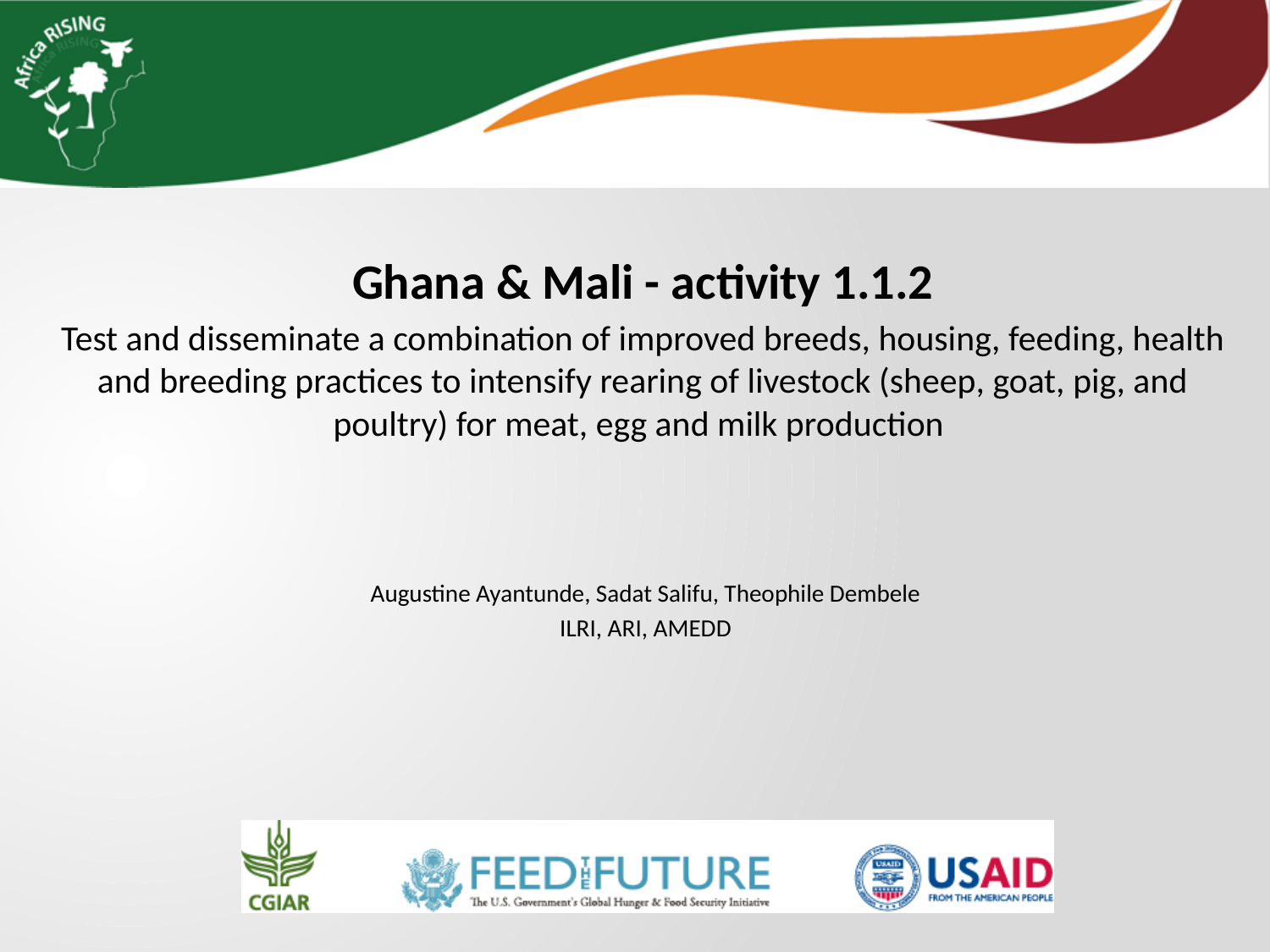

Ghana & Mali - activity 1.1.2
Test and disseminate a combination of improved breeds, housing, feeding, health and breeding practices to intensify rearing of livestock (sheep, goat, pig, and poultry) for meat, egg and milk production
Augustine Ayantunde, Sadat Salifu, Theophile Dembele
ILRI, ARI, AMEDD